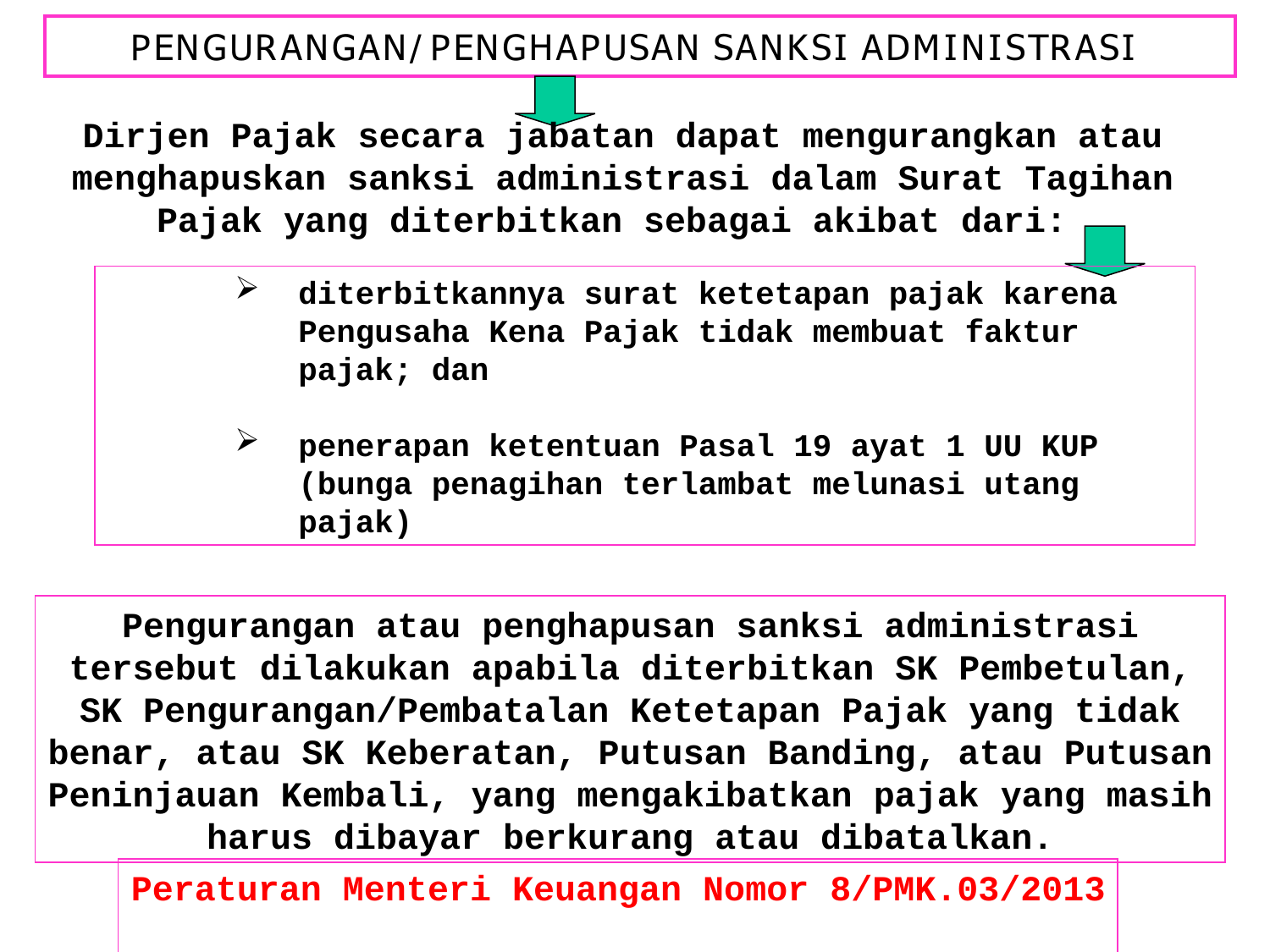

# PENGURANGAN/PENGHAPUSAN SANKSI ADMINISTRASI

Dirjen Pajak secara jabatan dapat mengurangkan atau menghapuskan sanksi administrasi dalam Surat Tagihan Pajak yang diterbitkan sebagai akibat dari:

diterbitkannya surat ketetapan pajak karena Pengusaha Kena Pajak tidak membuat faktur pajak; dan

penerapan ketentuan Pasal 19 ayat 1 UU KUP (bunga penagihan terlambat melunasi utang pajak)
Pengurangan atau penghapusan sanksi administrasi tersebut dilakukan apabila diterbitkan SK Pembetulan, SK Pengurangan/Pembatalan Ketetapan Pajak yang tidak benar, atau SK Keberatan, Putusan Banding, atau Putusan Peninjauan Kembali, yang mengakibatkan pajak yang masih harus dibayar berkurang atau dibatalkan.
Peraturan Menteri Keuangan Nomor 8/PMK.03/2013